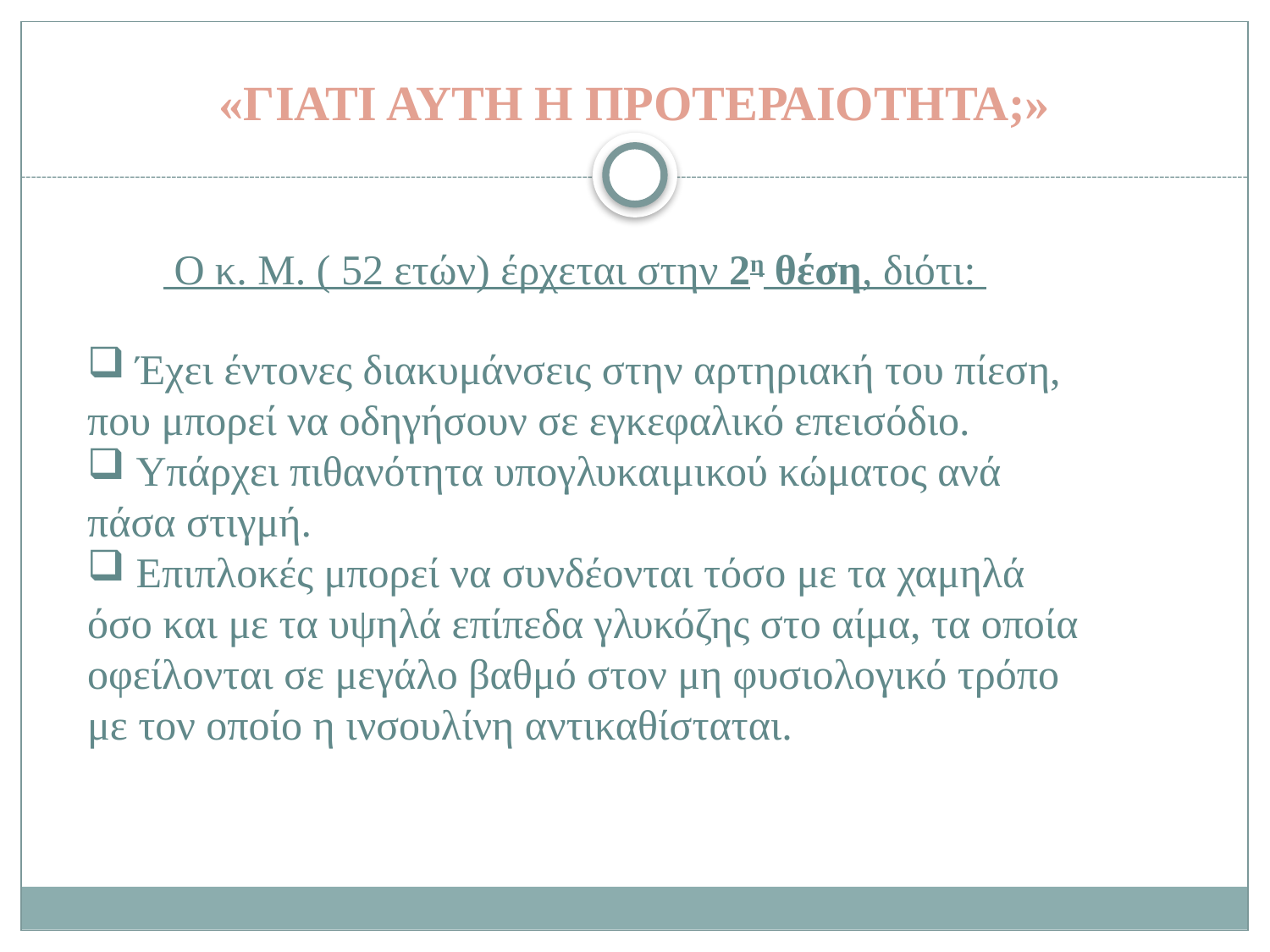

# «ΓΙΑΤΙ ΑΥΤΗ Η ΠΡΟΤΕΡΑΙΟΤΗΤΑ;»
 Ο κ. Μ. ( 52 ετών) έρχεται στην 2η θέση, διότι:

 Έχει έντονες διακυμάνσεις στην αρτηριακή του πίεση, που μπορεί να οδηγήσουν σε εγκεφαλικό επεισόδιο.
 Υπάρχει πιθανότητα υπογλυκαιμικού κώματος ανά πάσα στιγμή.
 Επιπλοκές μπορεί να συνδέονται τόσο με τα χαμηλά όσο και με τα υψηλά επίπεδα γλυκόζης στο αίμα, τα οποία οφείλονται σε μεγάλο βαθμό στον μη φυσιολογικό τρόπο με τον οποίο η ινσουλίνη αντικαθίσταται.